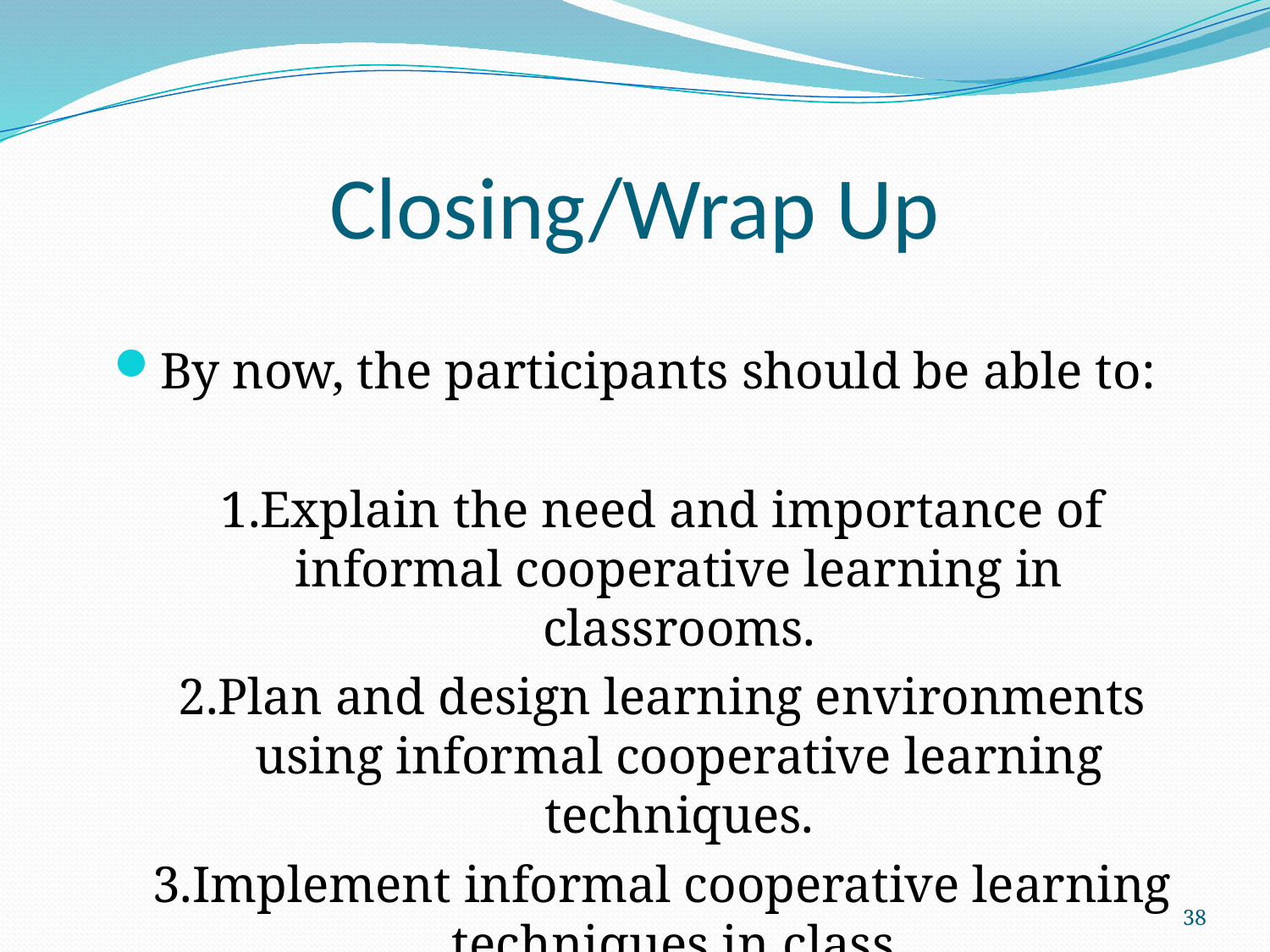

# Closing/Wrap Up

By now, the participants should be able to:

1.Explain the need and importance of informal cooperative learning in classrooms.
2.Plan and design learning environments using informal cooperative learning techniques.
3.Implement informal cooperative learning techniques in class.

38